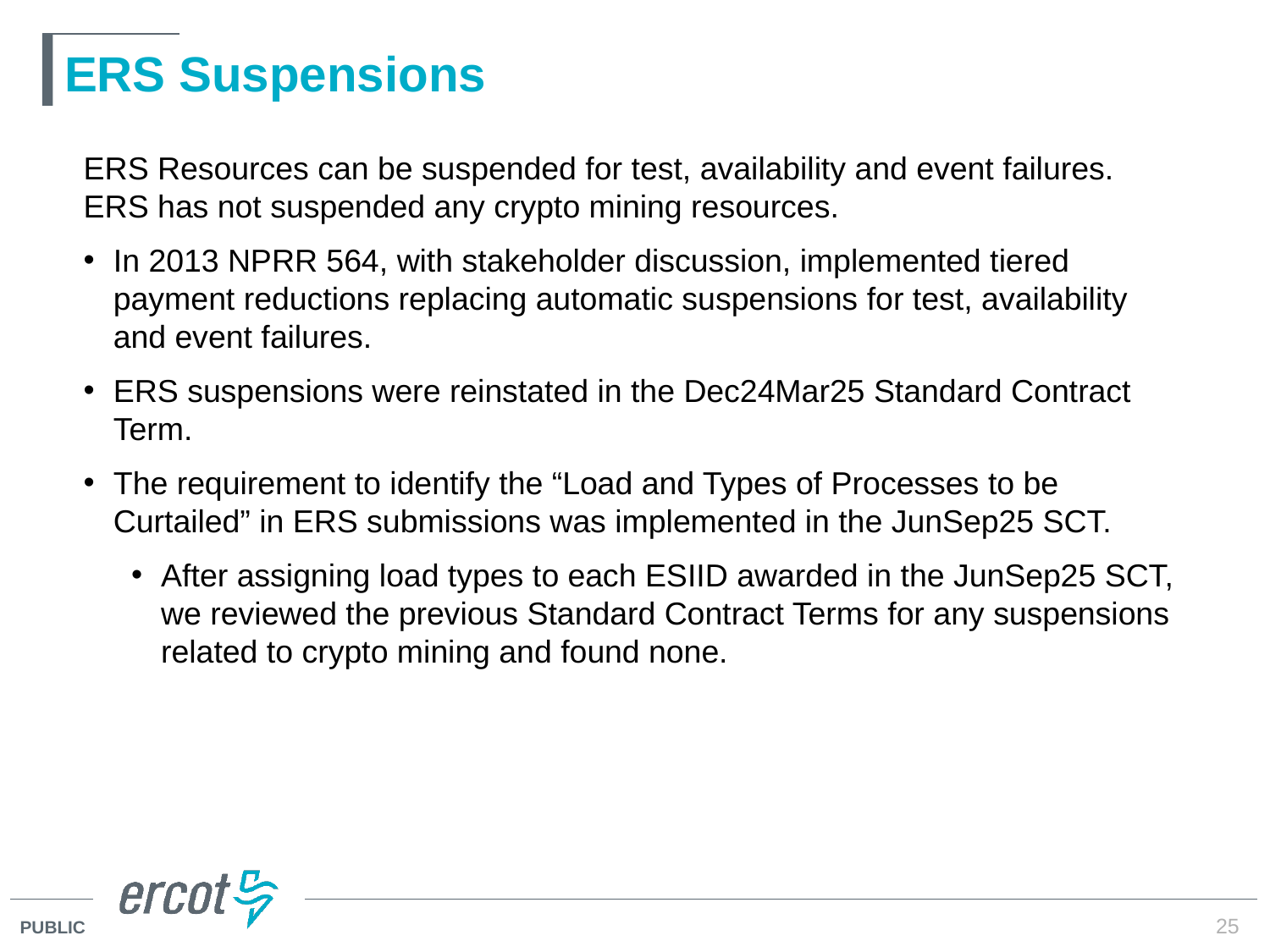

# ERS Suspensions
ERS Resources can be suspended for test, availability and event failures. ERS has not suspended any crypto mining resources.
In 2013 NPRR 564, with stakeholder discussion, implemented tiered payment reductions replacing automatic suspensions for test, availability and event failures.
ERS suspensions were reinstated in the Dec24Mar25 Standard Contract Term.
The requirement to identify the “Load and Types of Processes to be Curtailed” in ERS submissions was implemented in the JunSep25 SCT.
After assigning load types to each ESIID awarded in the JunSep25 SCT, we reviewed the previous Standard Contract Terms for any suspensions related to crypto mining and found none.

25